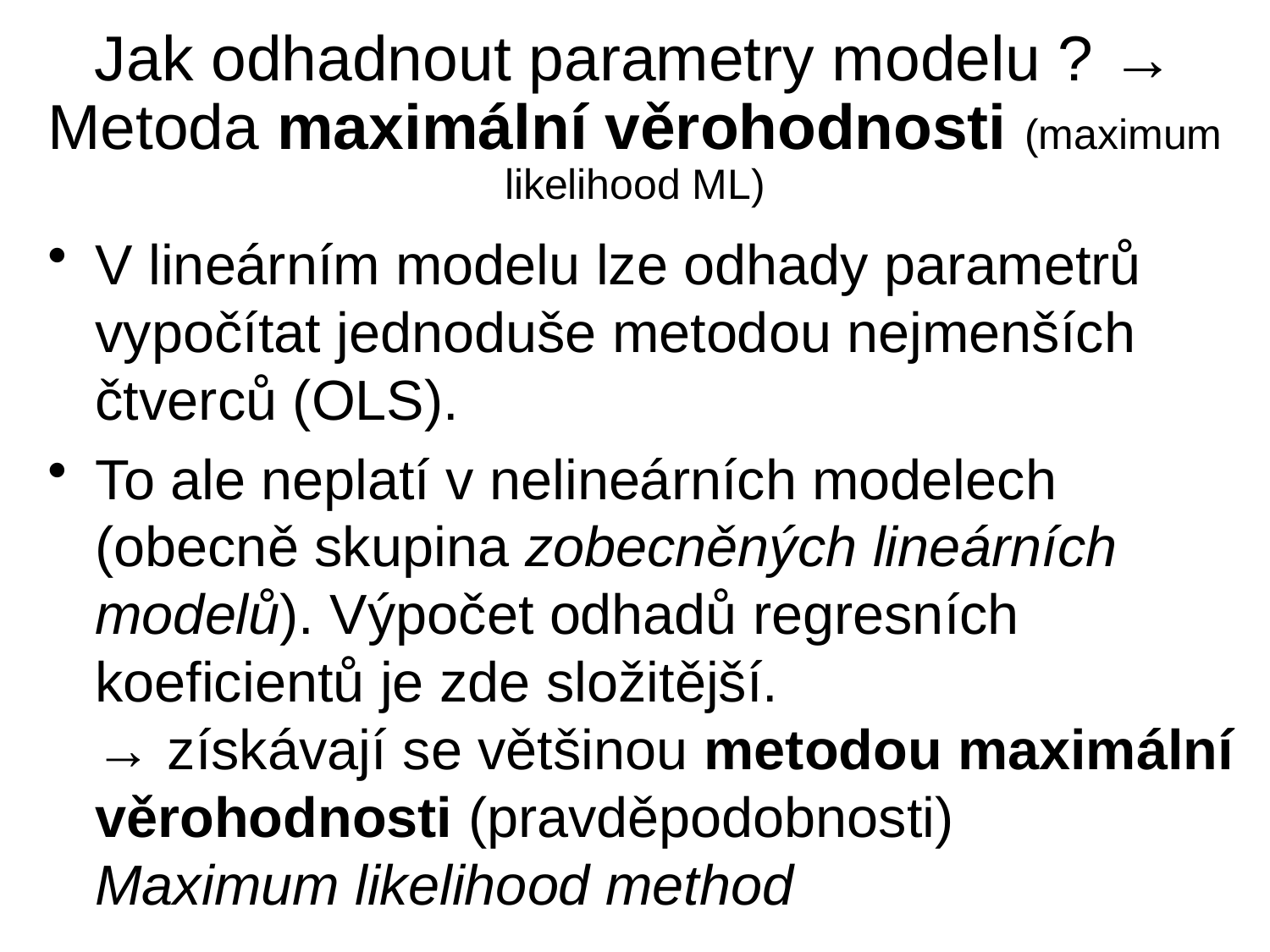

# Jak odhadnout parametry modelu ? → Metoda maximální věrohodnosti (maximum likelihood ML)
V lineárním modelu lze odhady parametrů vypočítat jednoduše metodou nejmenších čtverců (OLS).
To ale neplatí v nelineárních modelech (obecně skupina zobecněných lineárních modelů). Výpočet odhadů regresních koeficientů je zde složitější.
→ získávají se většinou metodou maximální věrohodnosti (pravděpodobnosti)
Maximum likelihood method